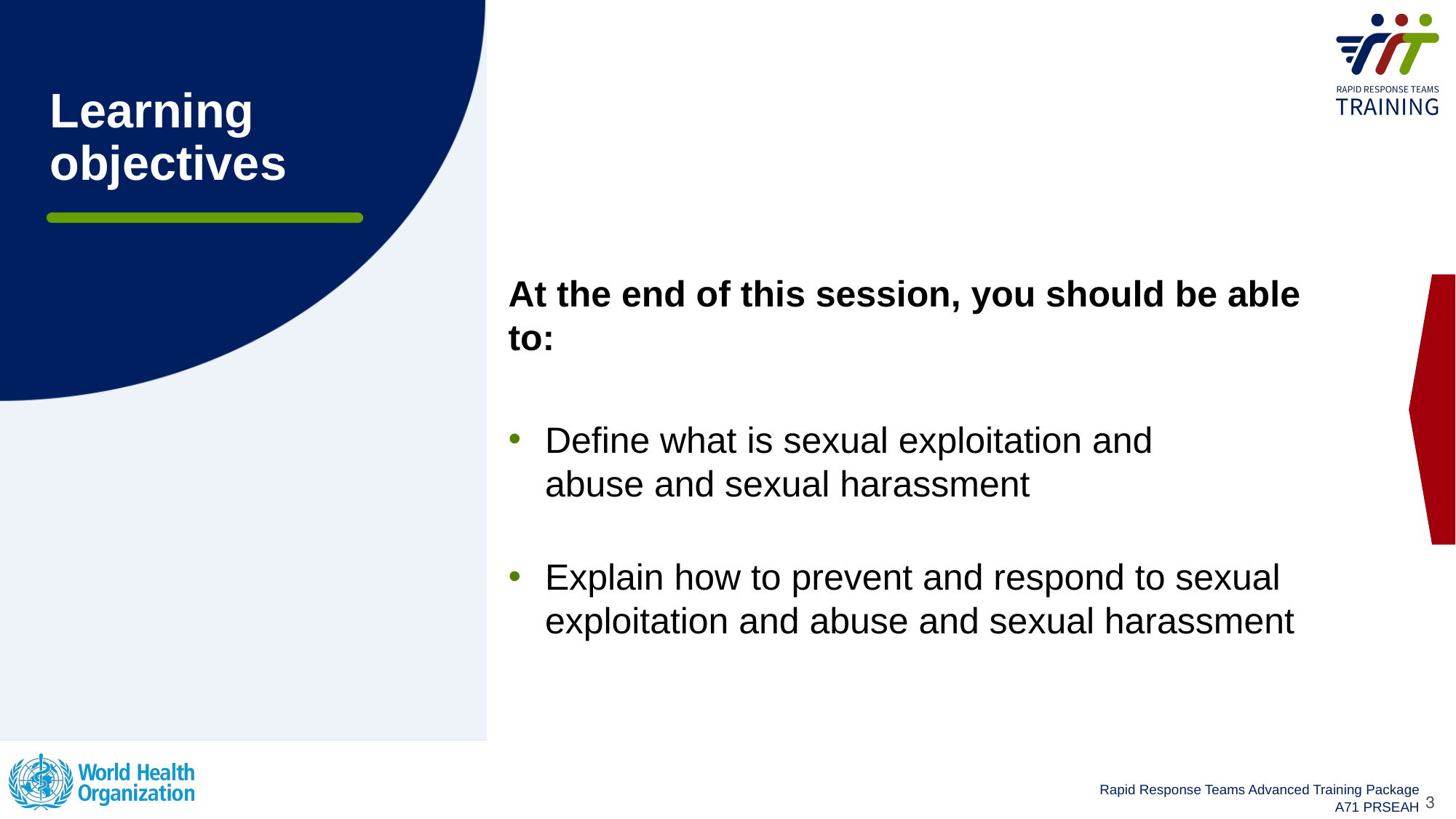

# Learning objectives

At the end of this session, you should be able to:

Define what is sexual exploitation and abuse and sexual harassment

Explain how to prevent and respond to sexual exploitation and abuse and sexual harassment
3